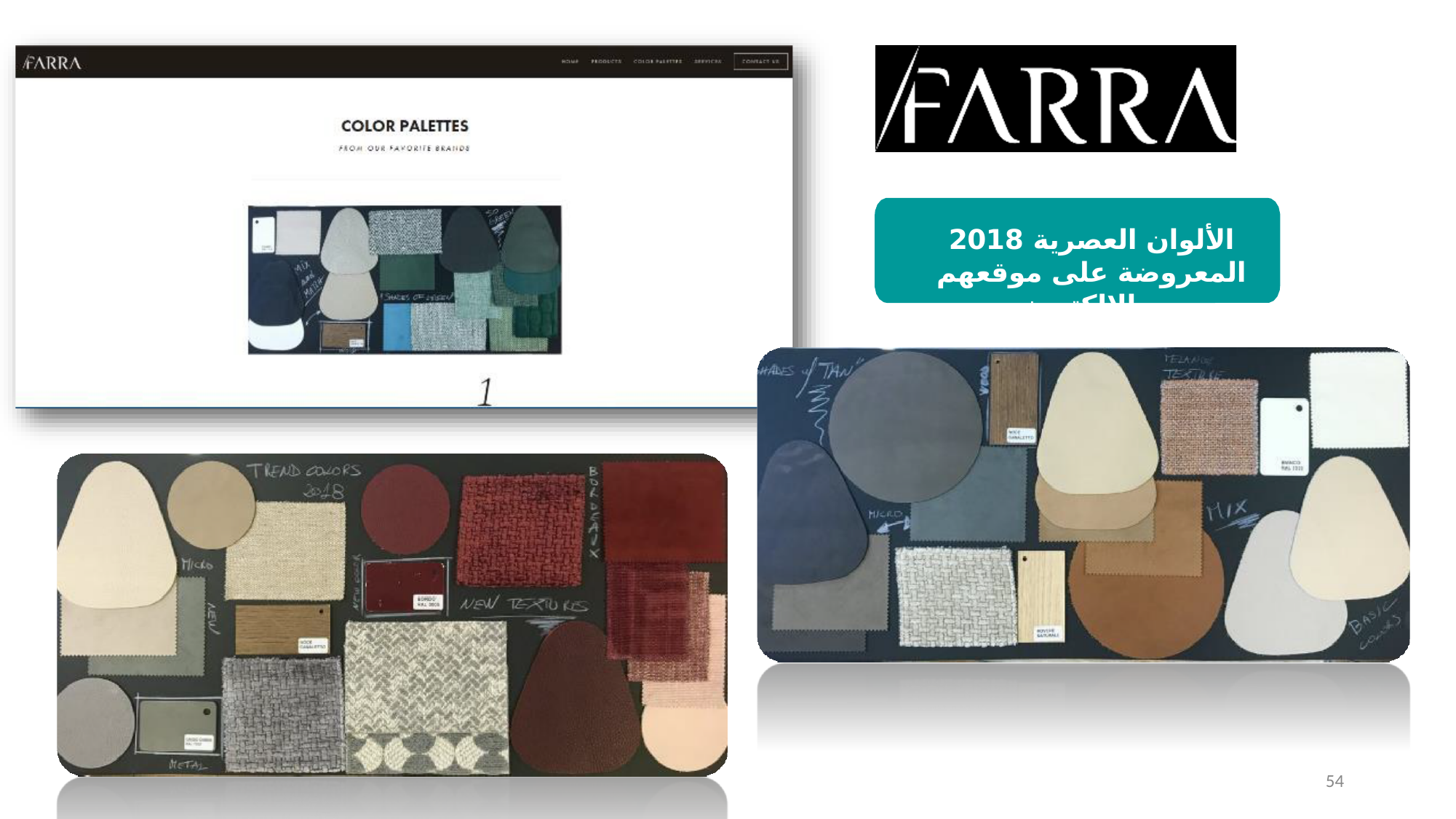

الألوان العصرية 2018
المعروضة على موقعهم الالكتروني

54